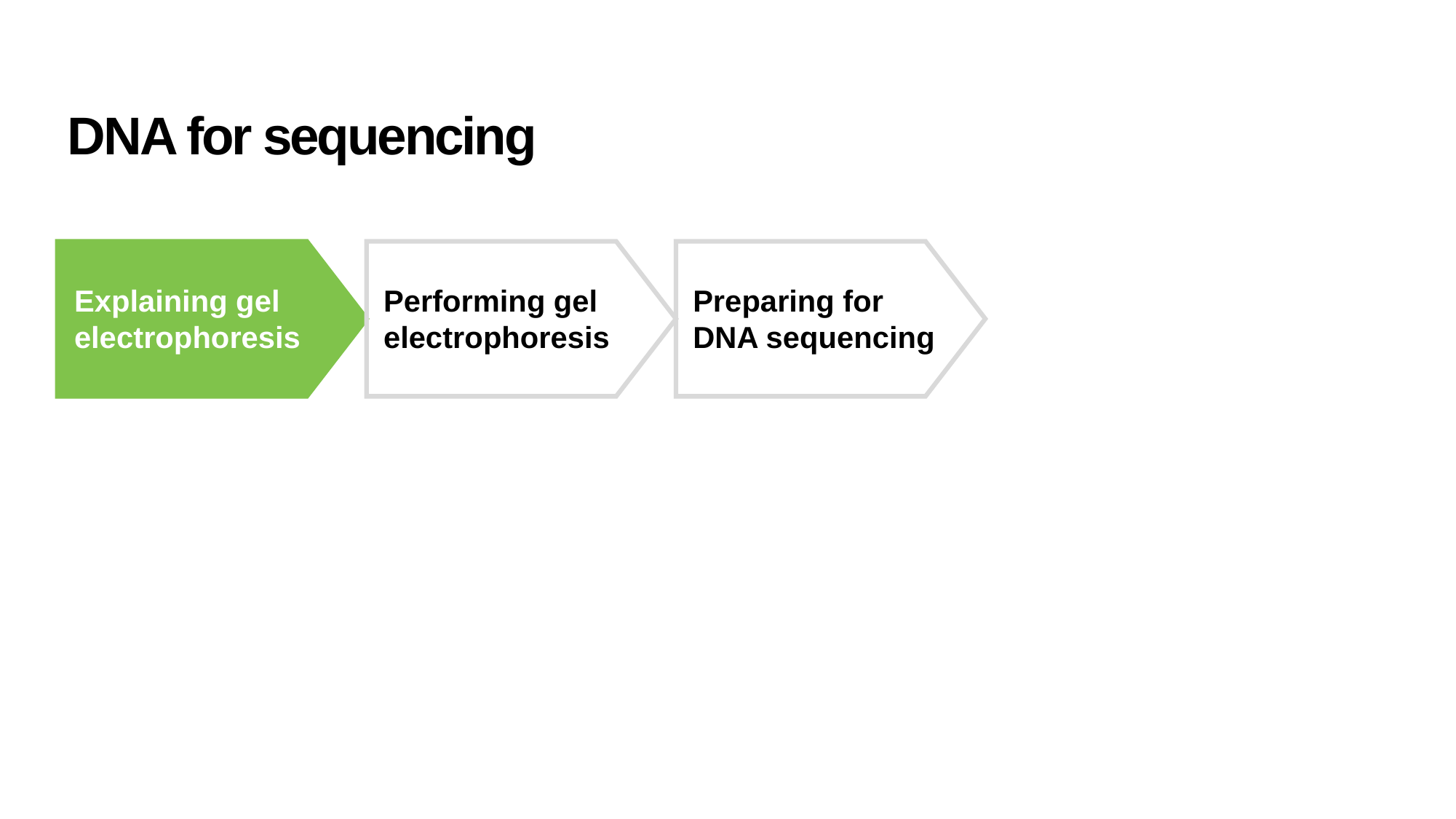

# DNA for sequencing

Explaining gel electrophoresis
Performing gel electrophoresis
Preparing for DNA sequencing